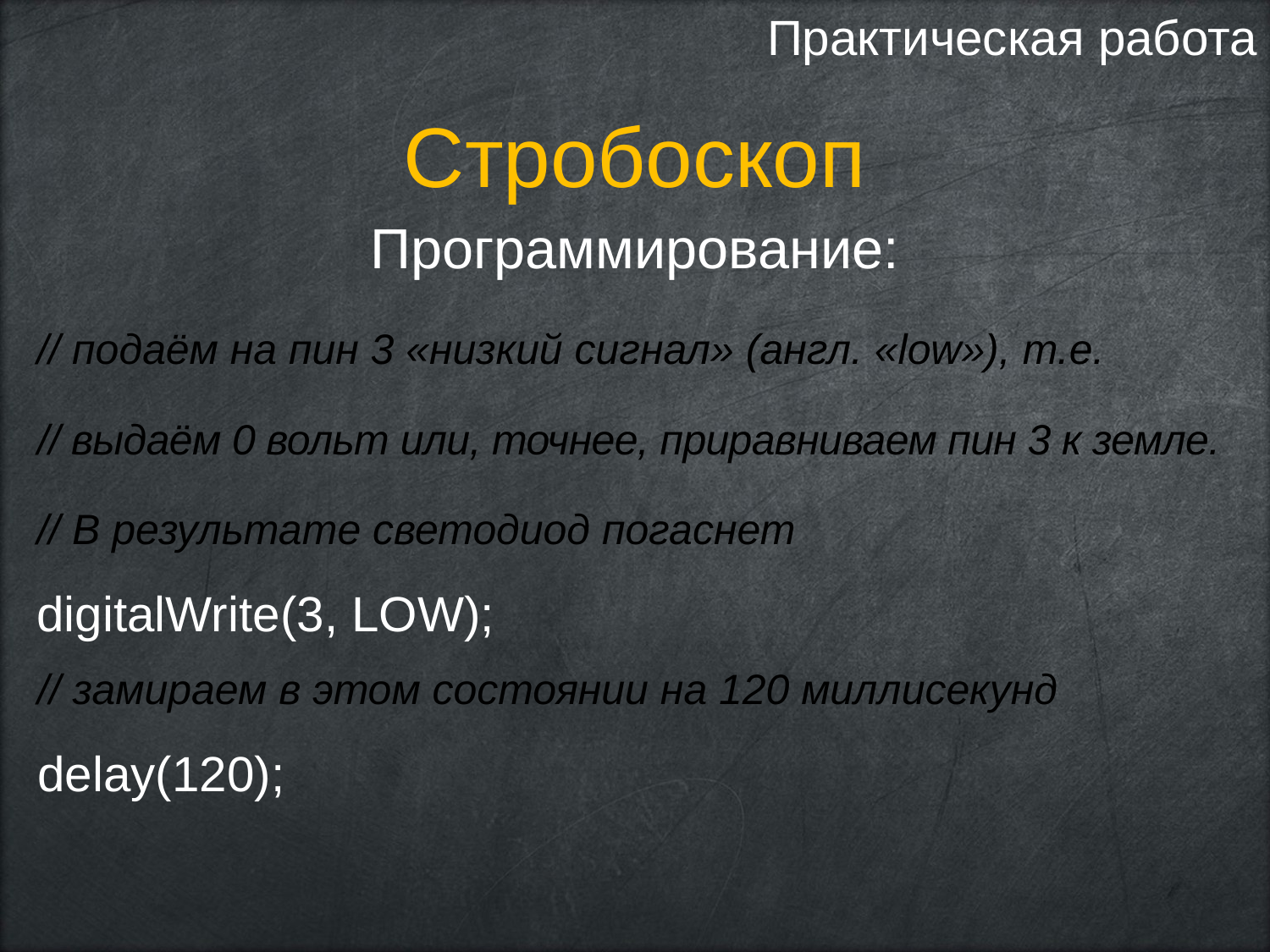

Практическая работа
Стробоскоп
Программирование:
// подаём на пин 3 «низкий сигнал» (англ. «low»), т.е.
// выдаём 0 вольт или, точнее, приравниваем пин 3 к земле.
// В результате светодиод погаснет
digitalWrite(3, LOW);
// замираем в этом состоянии на 120 миллисекунд
delay(120);